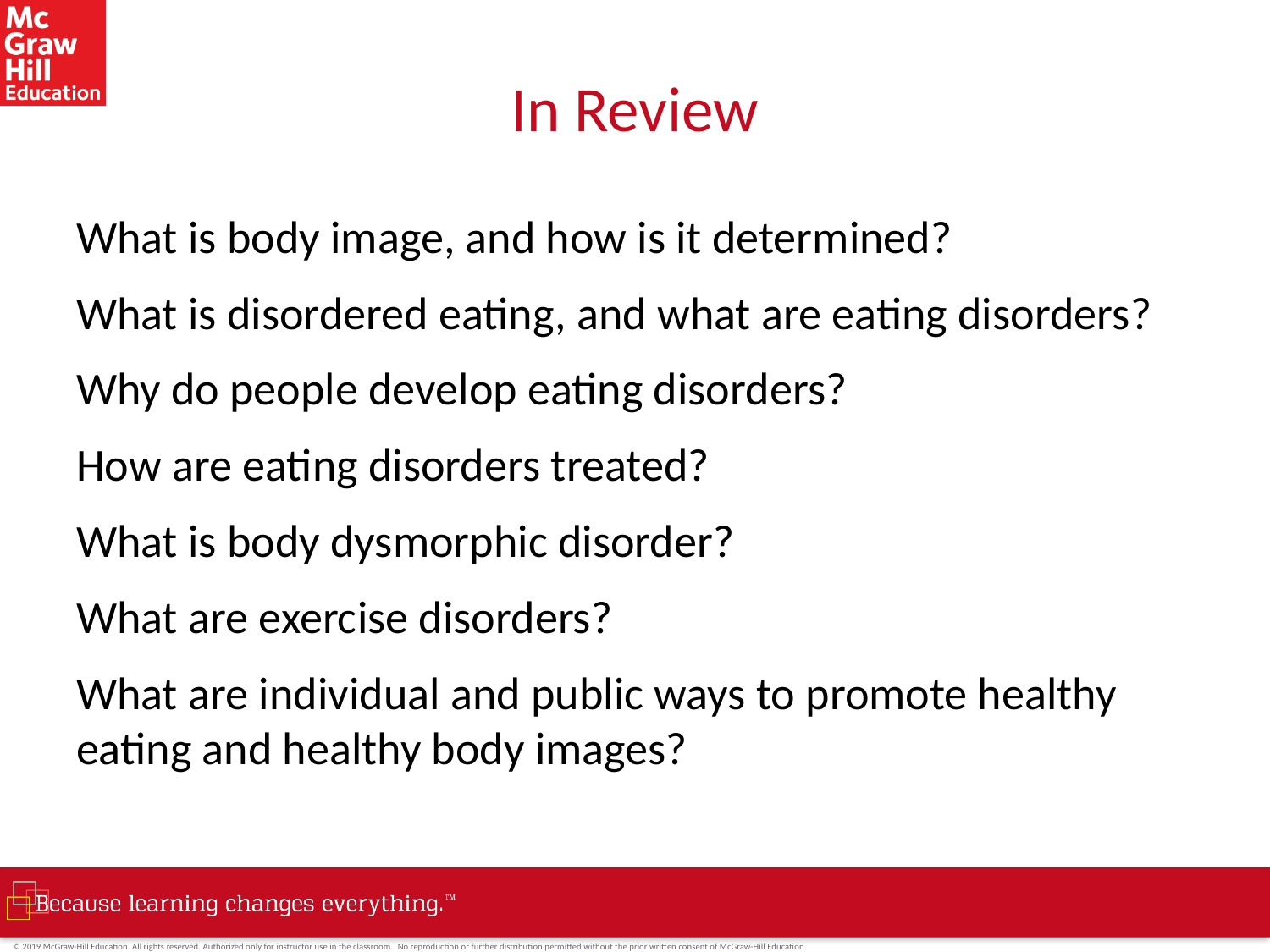

# In Review
What is body image, and how is it determined?
What is disordered eating, and what are eating disorders?
Why do people develop eating disorders?
How are eating disorders treated?
What is body dysmorphic disorder?
What are exercise disorders?
What are individual and public ways to promote healthy eating and healthy body images?